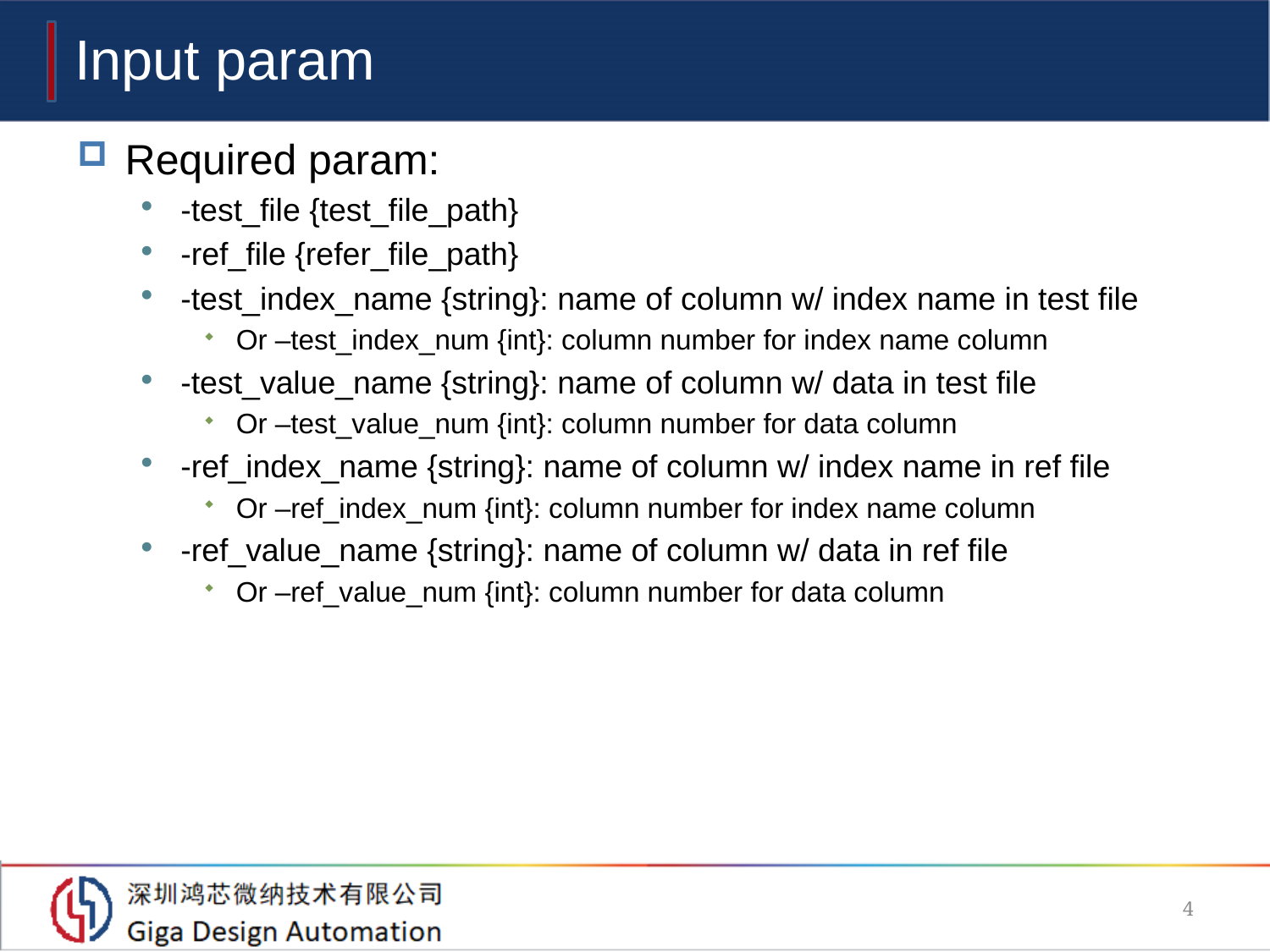

# Input param
Required param:
-test_file {test_file_path}
-ref_file {refer_file_path}
-test_index_name {string}: name of column w/ index name in test file
Or –test_index_num {int}: column number for index name column
-test_value_name {string}: name of column w/ data in test file
Or –test_value_num {int}: column number for data column
-ref_index_name {string}: name of column w/ index name in ref file
Or –ref_index_num {int}: column number for index name column
-ref_value_name {string}: name of column w/ data in ref file
Or –ref_value_num {int}: column number for data column

4